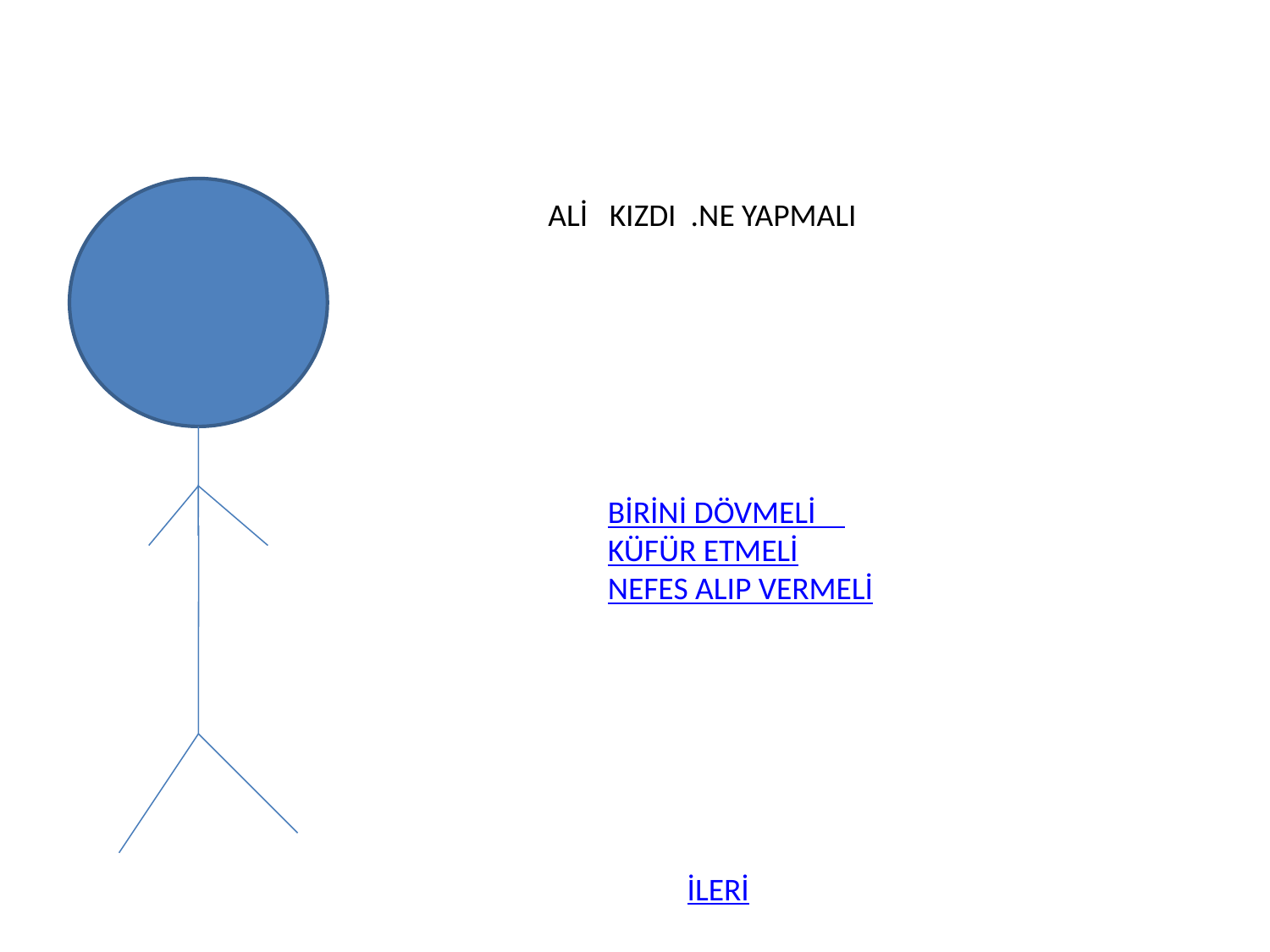

ALİ   KIZDI  .NE YAPMALI
BİRİNİ DÖVMELİ
KÜFÜR ETMELİ
NEFES ALIP VERMELİ
İLERİ